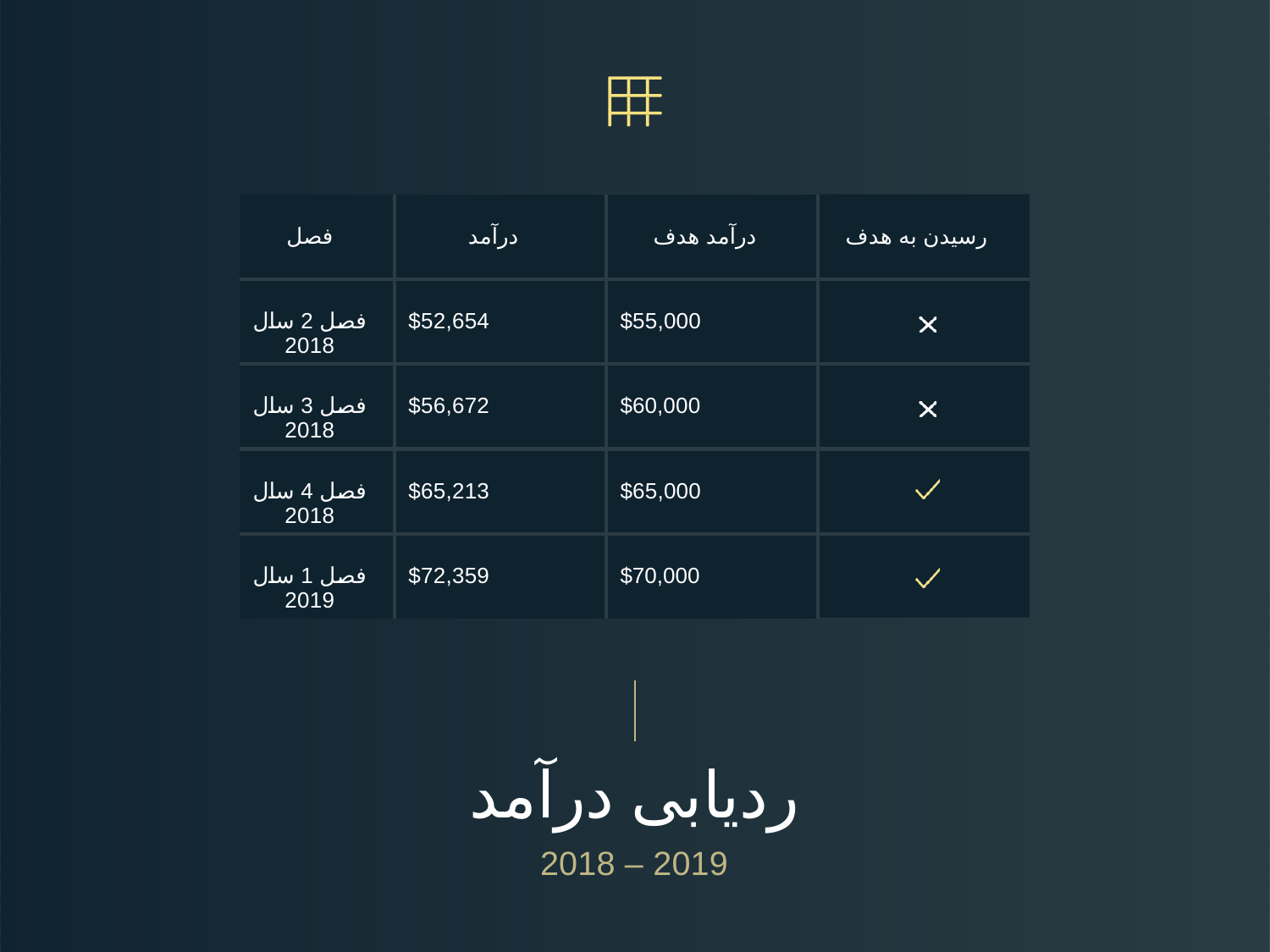

| فصل | درآمد | درآمد هدف | رسیدن به هدف |
| --- | --- | --- | --- |
| فصل 2 سال 2018 | $52,654 | $55,000 |  |
| فصل 3 سال 2018 | $56,672 | $60,000 |  |
| فصل 4 سال 2018 | $65,213 | $65,000 |  |
| فصل 1 سال 2019 | $72,359 | $70,000 |  |

ردیابی درآمد
2018 – 2019